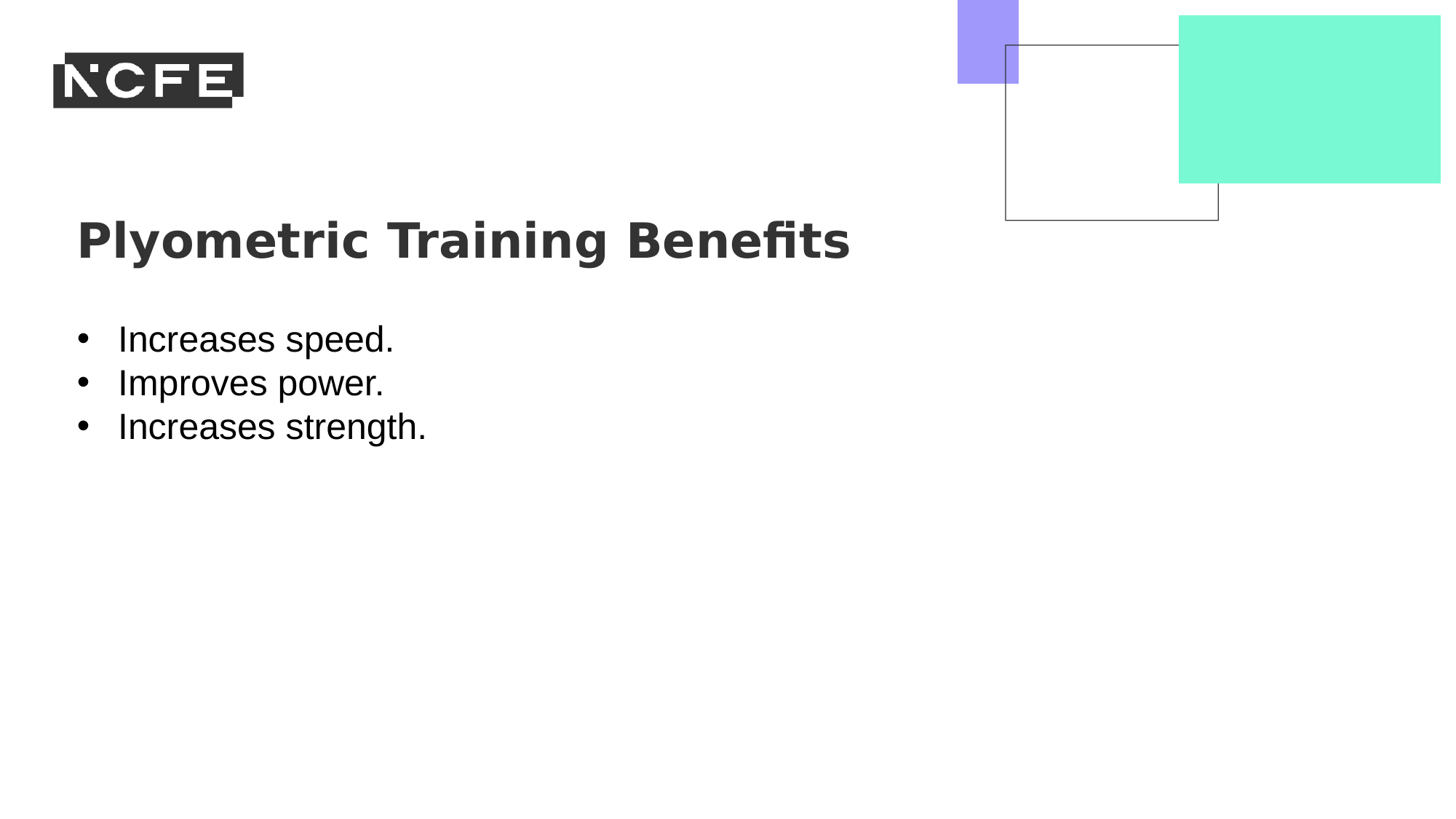

Plyometric Training Benefits
Increases speed.
Improves power.
Increases strength.